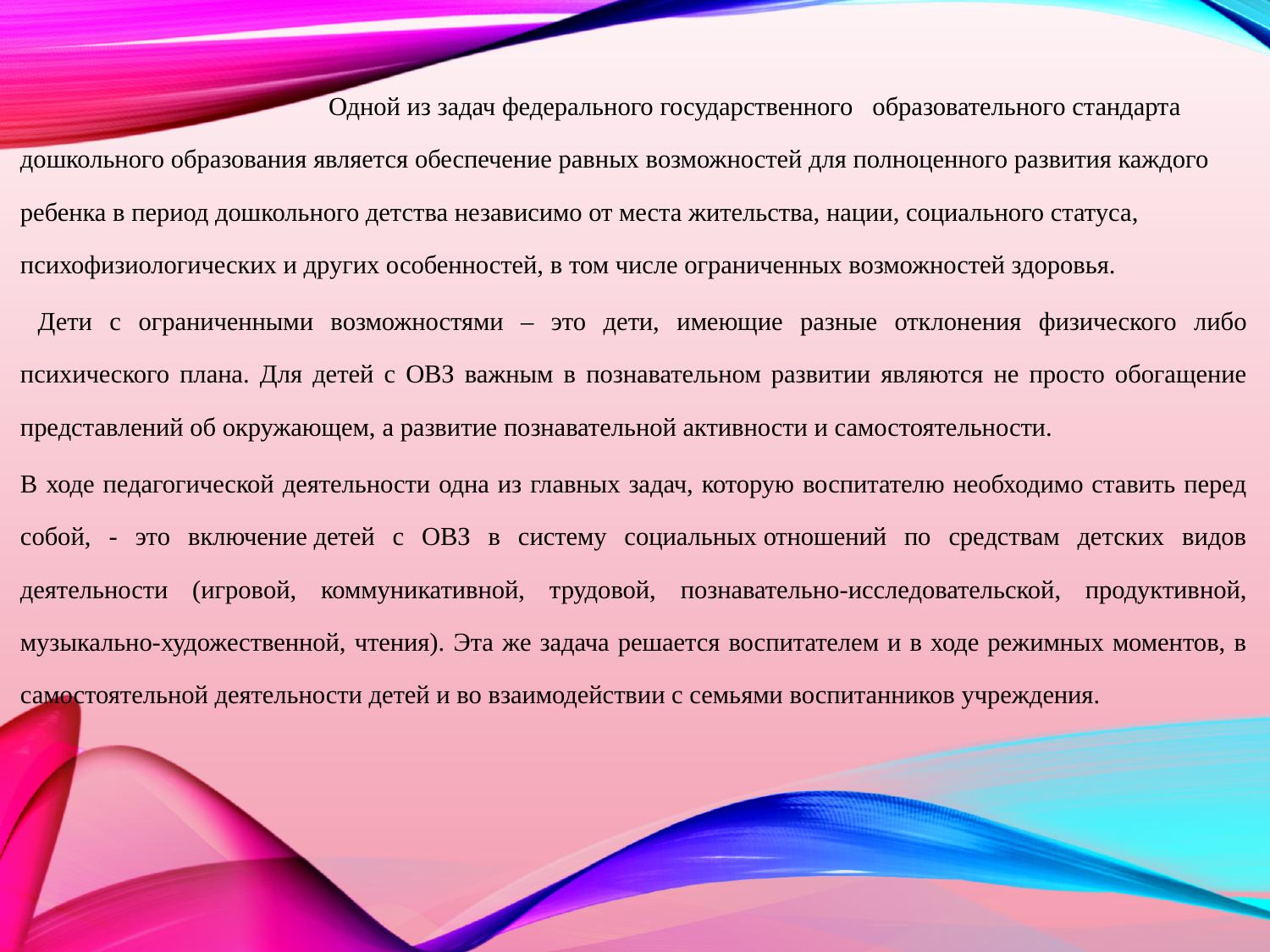

Одной из задач федерального государственного   образовательного стандарта дошкольного образования является обеспечение равных возможностей для полноценного развития каждого ребенка в период дошкольного детства независимо от места жительства, нации, социального статуса, психофизиологических и других особенностей, в том числе ограниченных возможностей здоровья.
 Дети с ограниченными возможностями – это дети, имеющие разные отклонения физического либо психического плана. Для детей с ОВЗ важным в познавательном развитии являются не просто обогащение представлений об окружающем, а развитие познавательной активности и самостоятельности.
В ходе педагогической деятельности одна из главных задач, которую воспитателю необходимо ставить перед собой, - это включение детей с ОВЗ в систему социальных отношений по средствам детских видов деятельности (игровой, коммуникативной, трудовой, познавательно-исследовательской, продуктивной, музыкально-художественной, чтения). Эта же задача решается воспитателем и в ходе режимных моментов, в самостоятельной деятельности детей и во взаимодействии с семьями воспитанников учреждения.